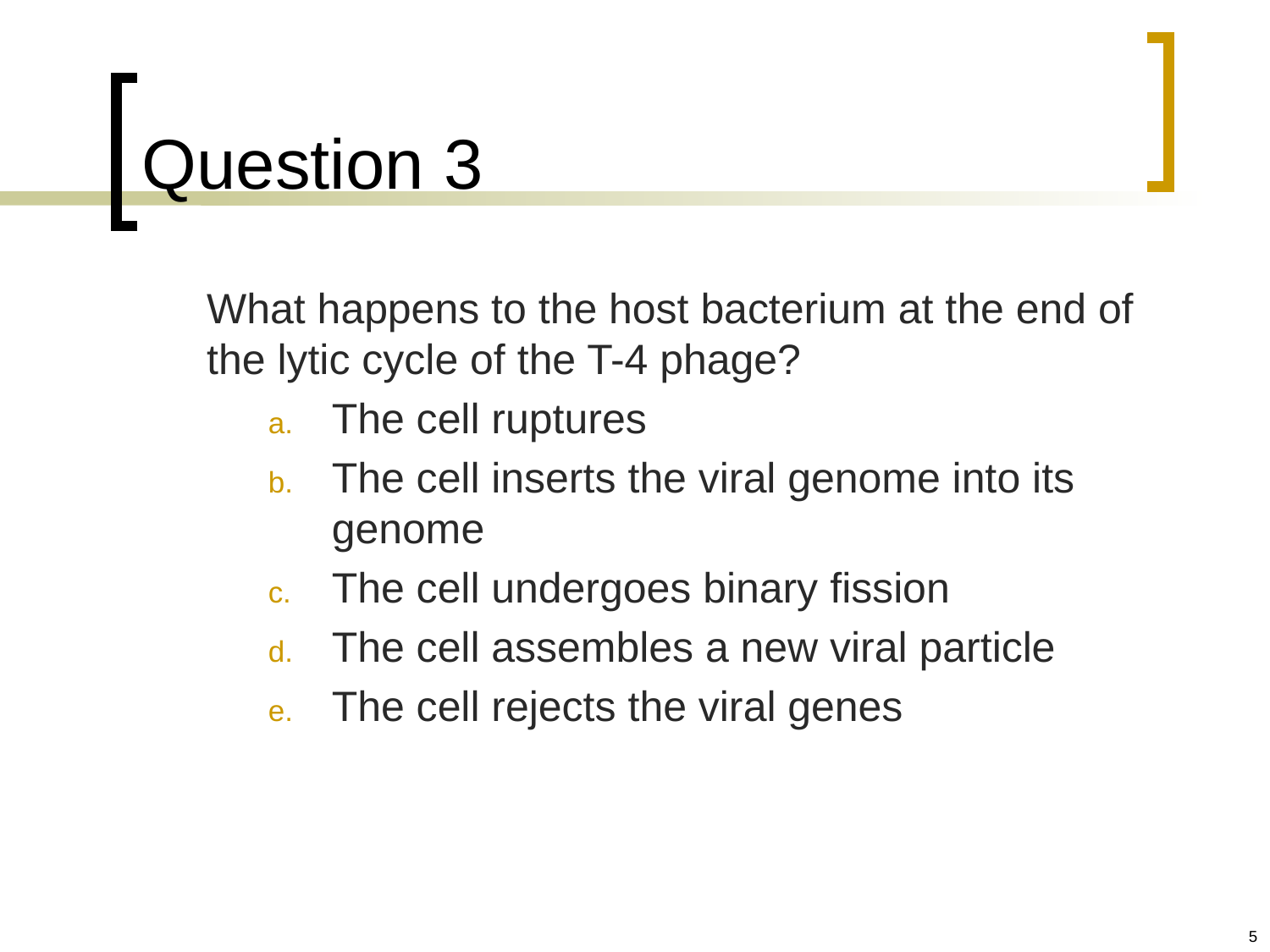

# Question 3
	What happens to the host bacterium at the end of the lytic cycle of the T-4 phage?
The cell ruptures
The cell inserts the viral genome into its genome
The cell undergoes binary fission
The cell assembles a new viral particle
The cell rejects the viral genes